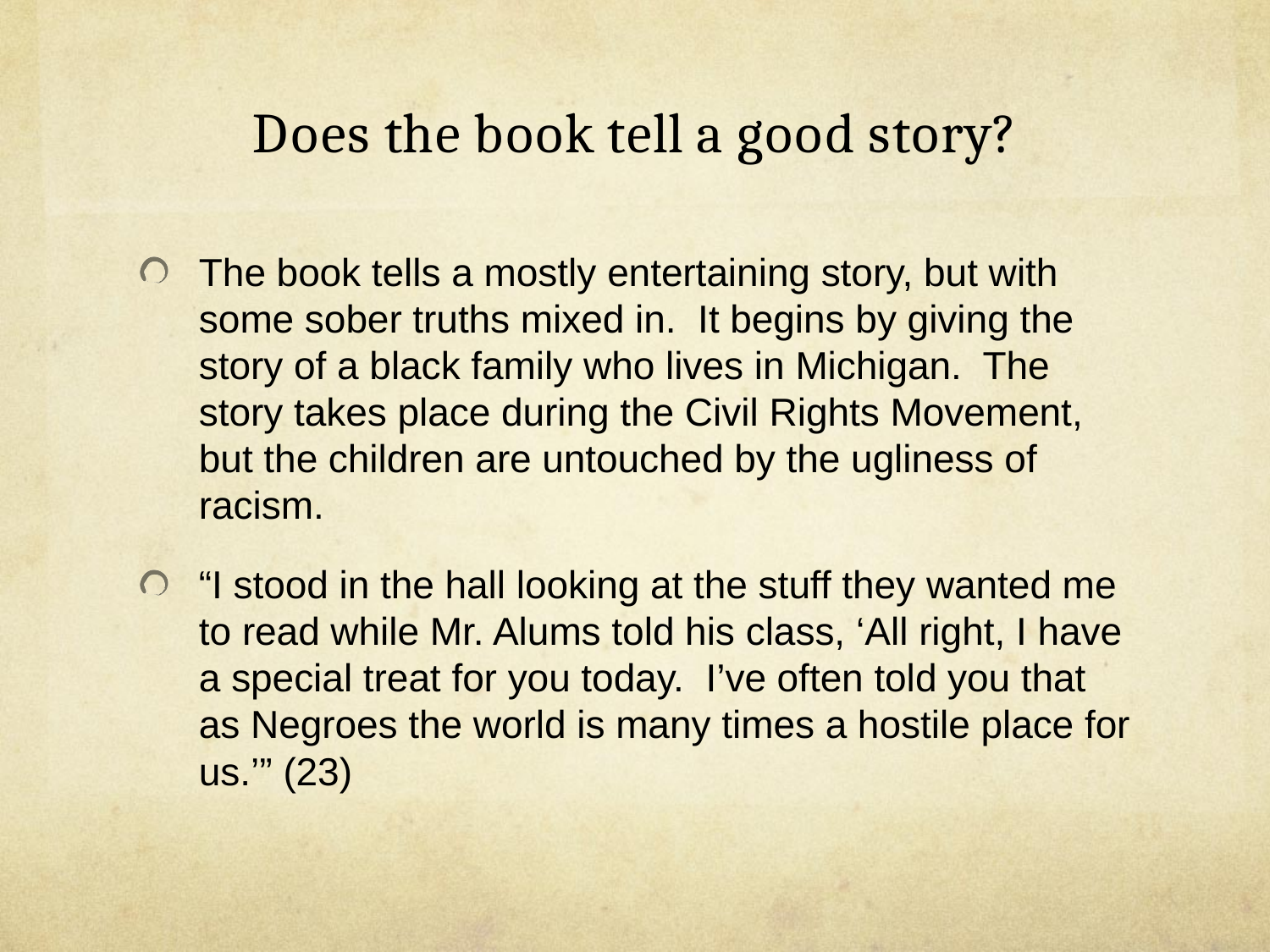

# Does the book tell a good story?
The book tells a mostly entertaining story, but with some sober truths mixed in.  It begins by giving the story of a black family who lives in Michigan.  The story takes place during the Civil Rights Movement, but the children are untouched by the ugliness of racism.
“I stood in the hall looking at the stuff they wanted me to read while Mr. Alums told his class, ‘All right, I have a special treat for you today.  I’ve often told you that as Negroes the world is many times a hostile place for us.’” (23)